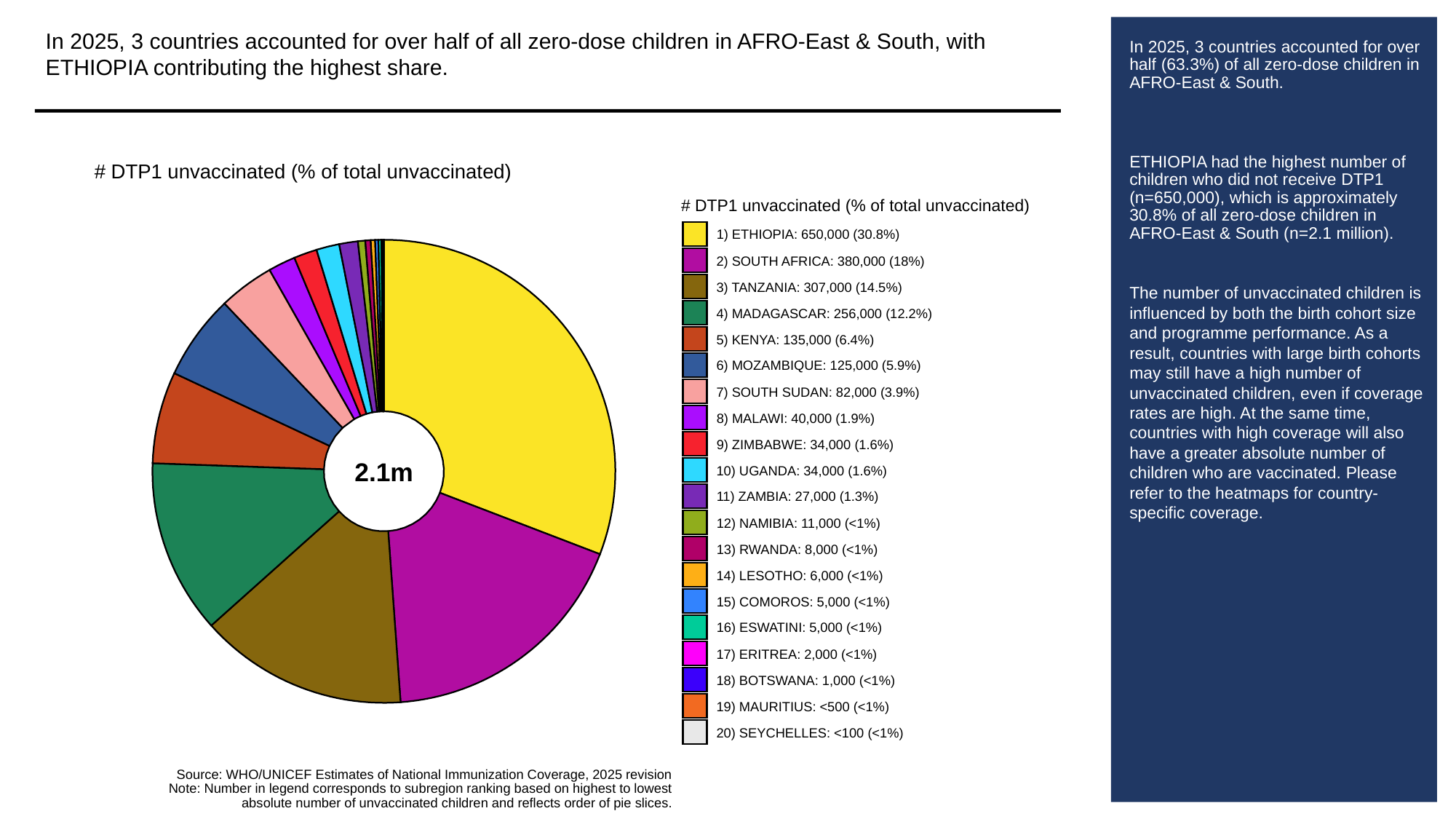

In 2025, 3 countries accounted for over half of all zero-dose children in AFRO-East & South, with ETHIOPIA contributing the highest share.
# In 2025, 3 countries accounted for over half (63.3%) of all zero-dose children in AFRO-East & South.

ETHIOPIA had the highest number of children who did not receive DTP1 (n=650,000), which is approximately 30.8% of all zero-dose children in AFRO-East & South (n=2.1 million).

The number of unvaccinated children is influenced by both the birth cohort size and programme performance. As a result, countries with large birth cohorts may still have a high number of unvaccinated children, even if coverage rates are high. At the same time, countries with high coverage will also have a greater absolute number of children who are vaccinated. Please refer to the heatmaps for country-specific coverage.

# DTP1 unvaccinated (% of total unvaccinated)
# DTP1 unvaccinated (% of total unvaccinated)

1) ETHIOPIA: 650,000 (30.8%)

2) SOUTH AFRICA: 380,000 (18%)

3) TANZANIA: 307,000 (14.5%)

4) MADAGASCAR: 256,000 (12.2%)

5) KENYA: 135,000 (6.4%)

6) MOZAMBIQUE: 125,000 (5.9%)

7) SOUTH SUDAN: 82,000 (3.9%)

8) MALAWI: 40,000 (1.9%)

9) ZIMBABWE: 34,000 (1.6%)

2.1m

10) UGANDA: 34,000 (1.6%)

11) ZAMBIA: 27,000 (1.3%)

12) NAMIBIA: 11,000 (<1%)

13) RWANDA: 8,000 (<1%)

14) LESOTHO: 6,000 (<1%)

15) COMOROS: 5,000 (<1%)

16) ESWATINI: 5,000 (<1%)

17) ERITREA: 2,000 (<1%)

18) BOTSWANA: 1,000 (<1%)

19) MAURITIUS: <500 (<1%)

20) SEYCHELLES: <100 (<1%)
Source: WHO/UNICEF Estimates of National Immunization Coverage, 2025 revision
Note: Number in legend corresponds to subregion ranking based on highest to lowest
absolute number of unvaccinated children and reflects order of pie slices.